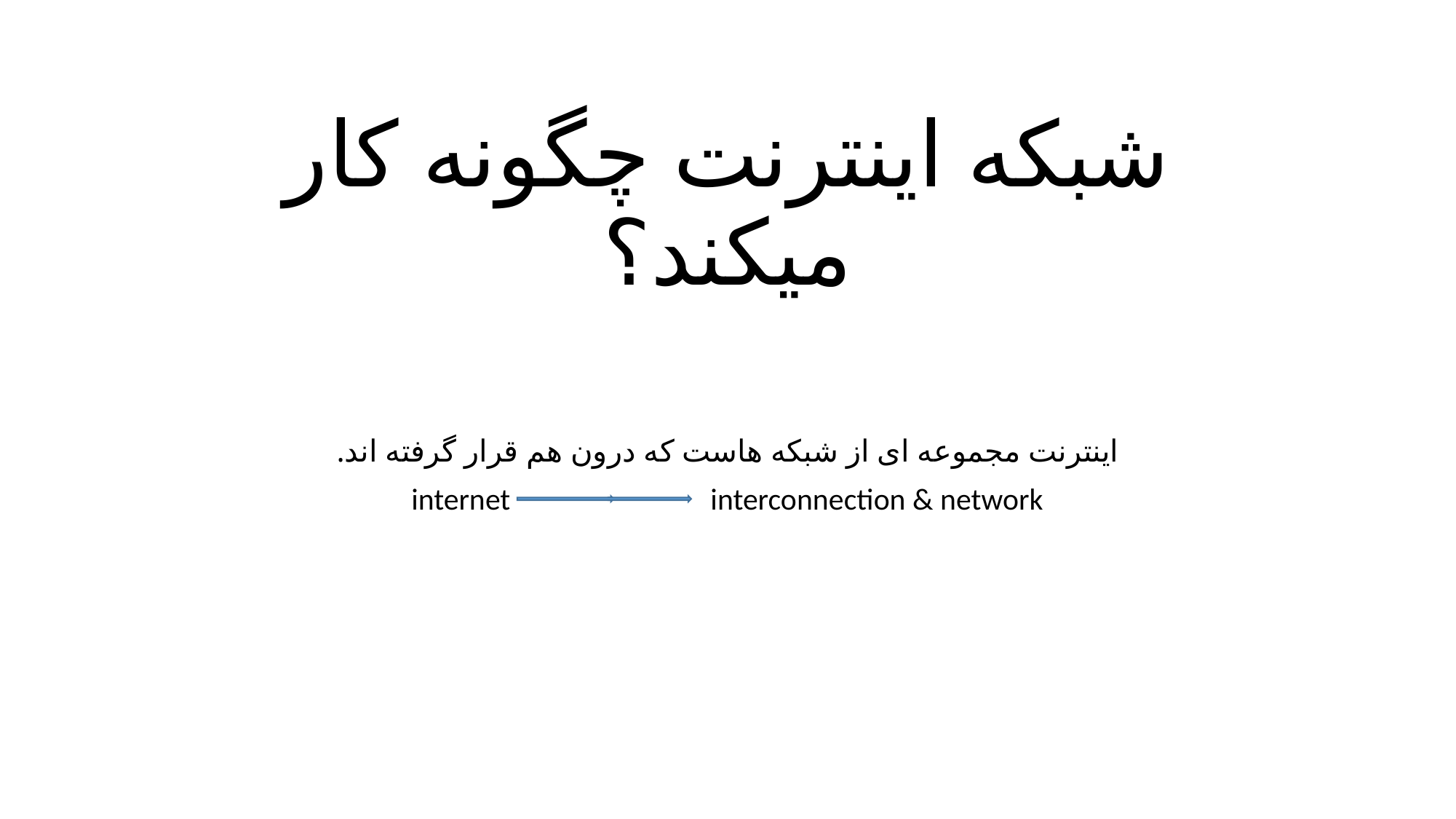

# شبکه اینترنت چگونه کار میکند؟
اینترنت مجموعه ای از شبکه هاست که درون هم قرار گرفته اند.
internet                             interconnection & network